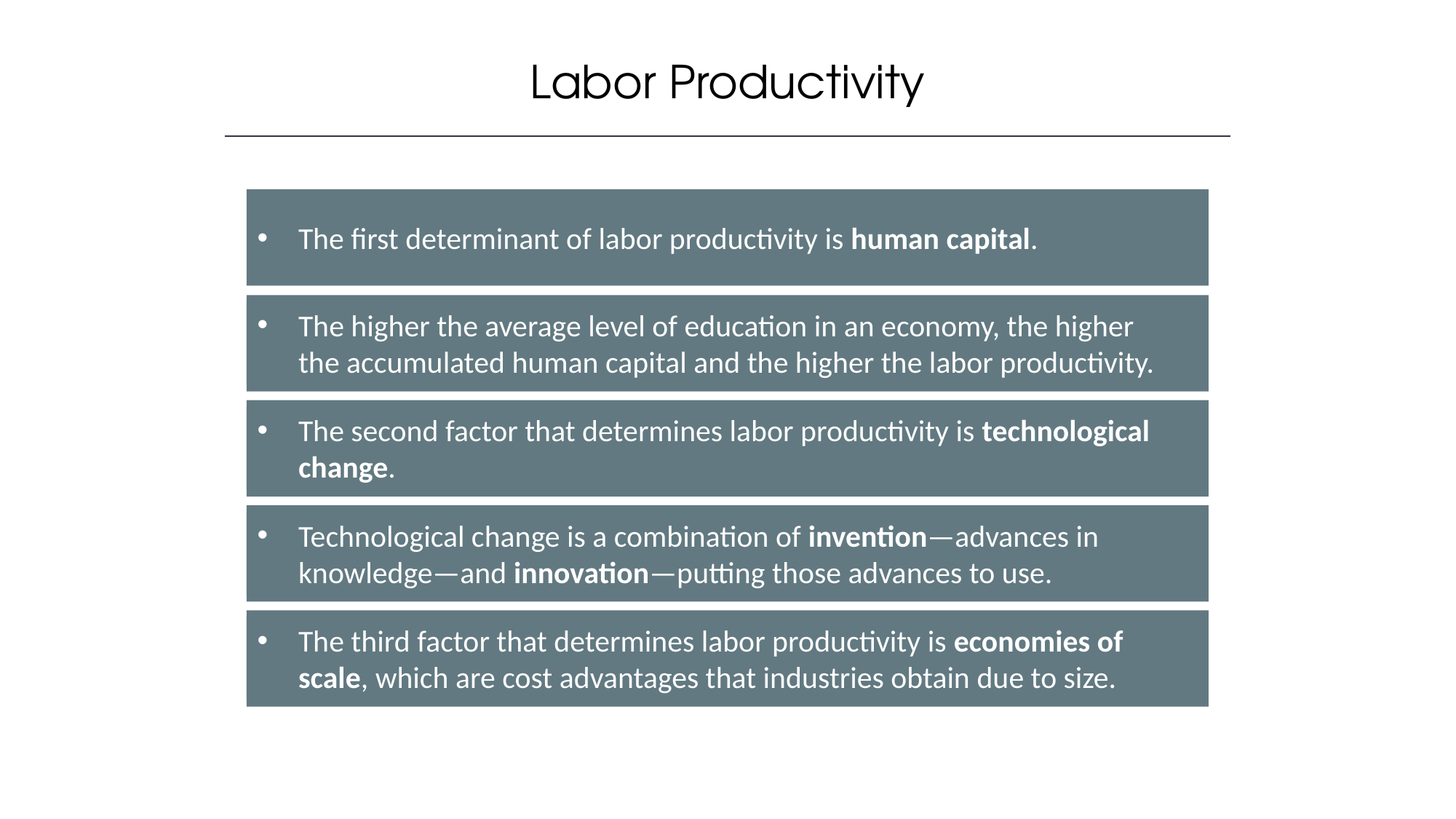

Labor Productivity

The first determinant of labor productivity is human capital.

The higher the average level of education in an economy, the higher the accumulated human capital and the higher the labor productivity.

The second factor that determines labor productivity is technological change.

Technological change is a combination of invention—advances in knowledge—and innovation—putting those advances to use.

The third factor that determines labor productivity is economies of scale, which are cost advantages that industries obtain due to size.